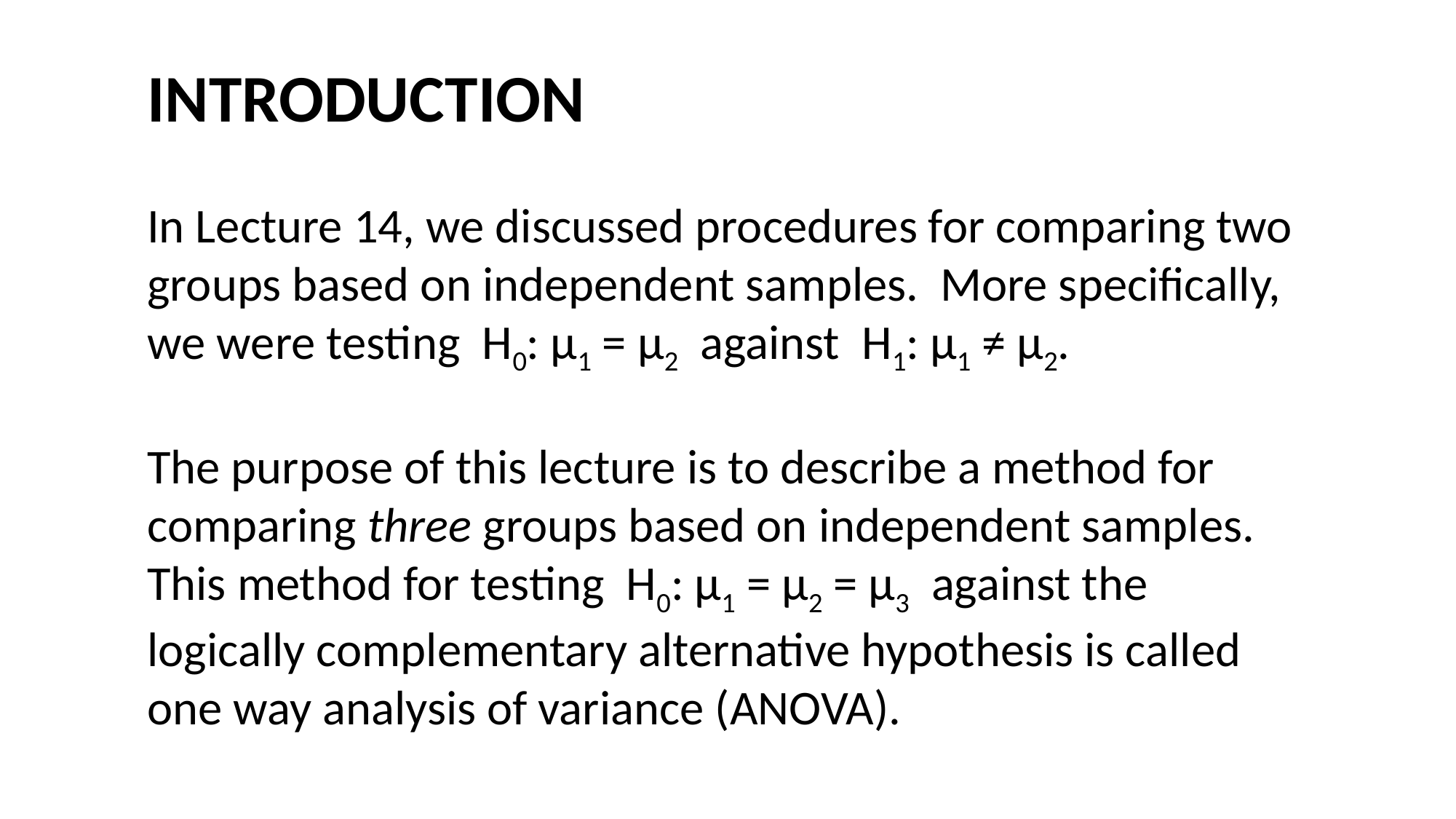

#
INTRODUCTION

In Lecture 14, we discussed procedures for comparing two groups based on independent samples.  More specifically, we were testing  H0: μ1 = μ2  against  H1: μ1 ≠ μ2.

The purpose of this lecture is to describe a method for comparing three groups based on independent samples.  This method for testing  H0: μ1 = μ2 = μ3  against the logically complementary alternative hypothesis is called one way analysis of variance (ANOVA).